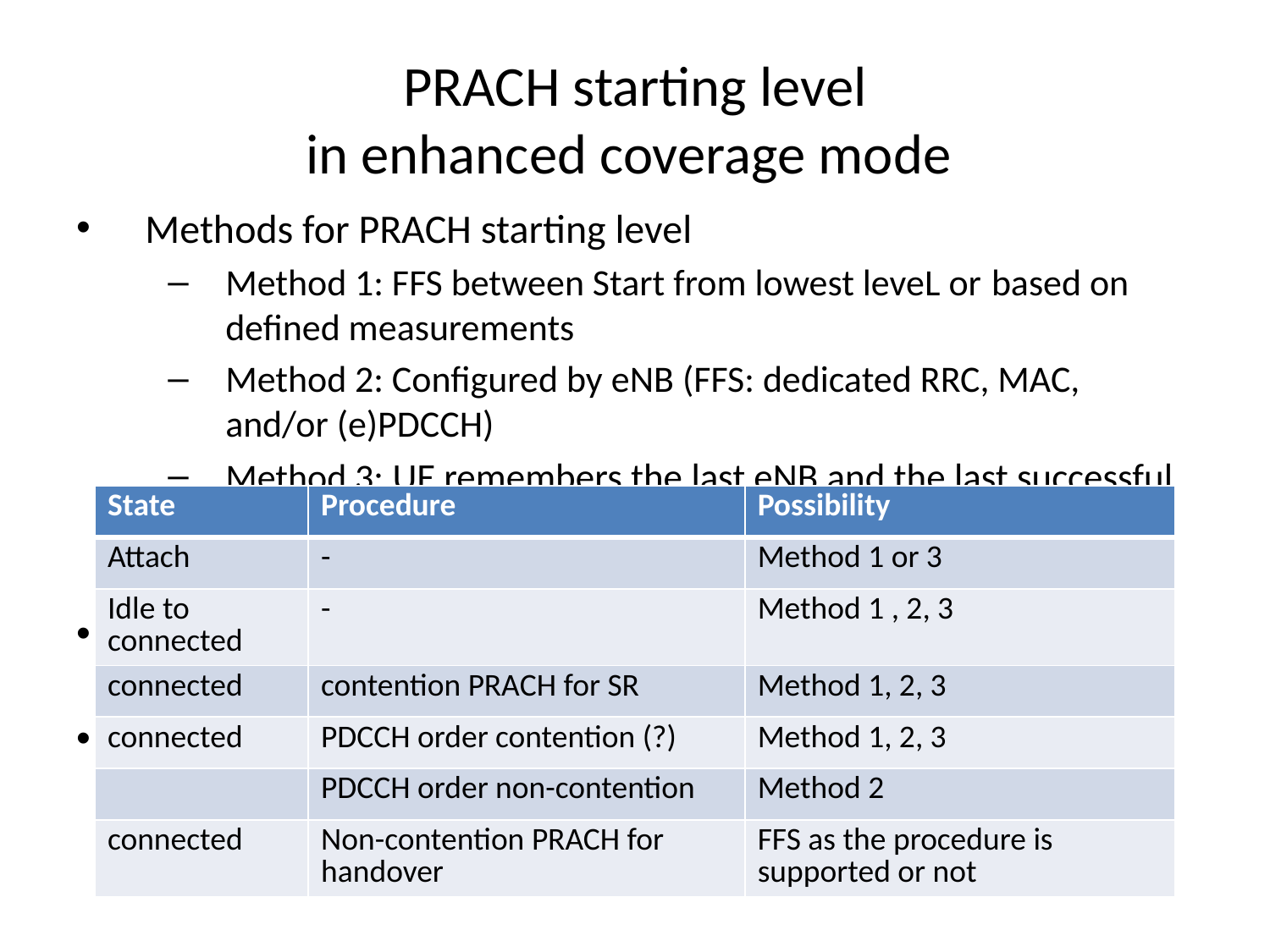

# PRACH starting level in enhanced coverage mode
Methods for PRACH starting level
Method 1: FFS between Start from lowest leveL or based on defined measurements
Method 2: Configured by eNB (FFS: dedicated RRC, MAC,  and/or (e)PDCCH)
Method 3: UE remembers the last eNB and the last successful level

Relation with legacy PRACH procedure and enhanced coverage mode PRACH procedure is FFS.
It should be checked following  state/procedures  covers all PRACH usages.

| State | Procedure | Possibility |
| --- | --- | --- |
| Attach | - | Method 1 or 3 |
| Idle to connected | - | Method 1 , 2, 3 |
| connected | contention PRACH for SR | Method 1, 2, 3 |
| connected | PDCCH order contention (?) | Method 1, 2, 3 |
|  | PDCCH order non-contention | Method 2 |
| connected | Non-contention PRACH for handover | FFS as the procedure is supported or not |